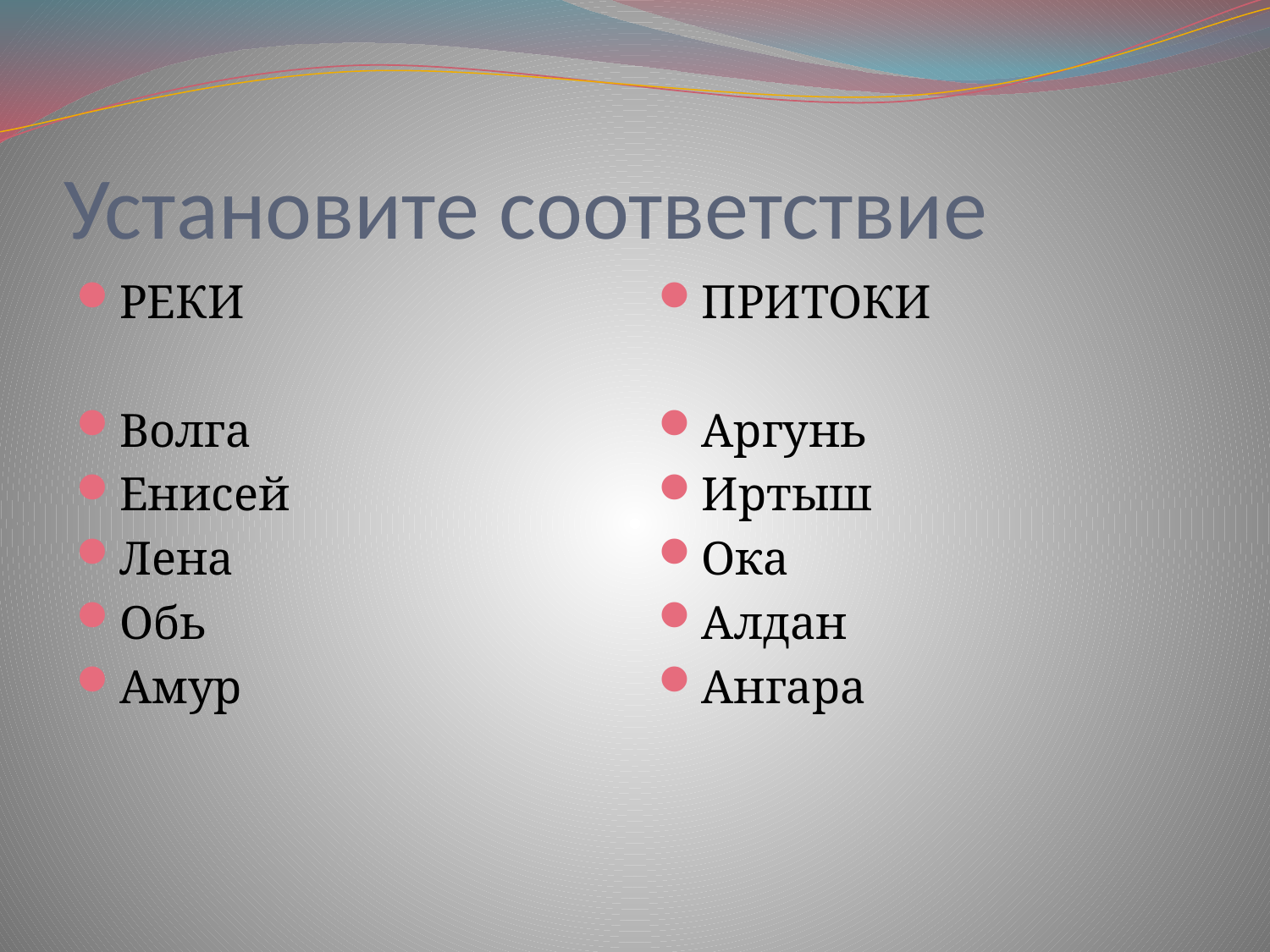

# Установите соответствие
РЕКИ

Волга
Енисей
Лена
Обь
Амур
ПРИТОКИ

Аргунь
Иртыш
Ока
Алдан
Ангара